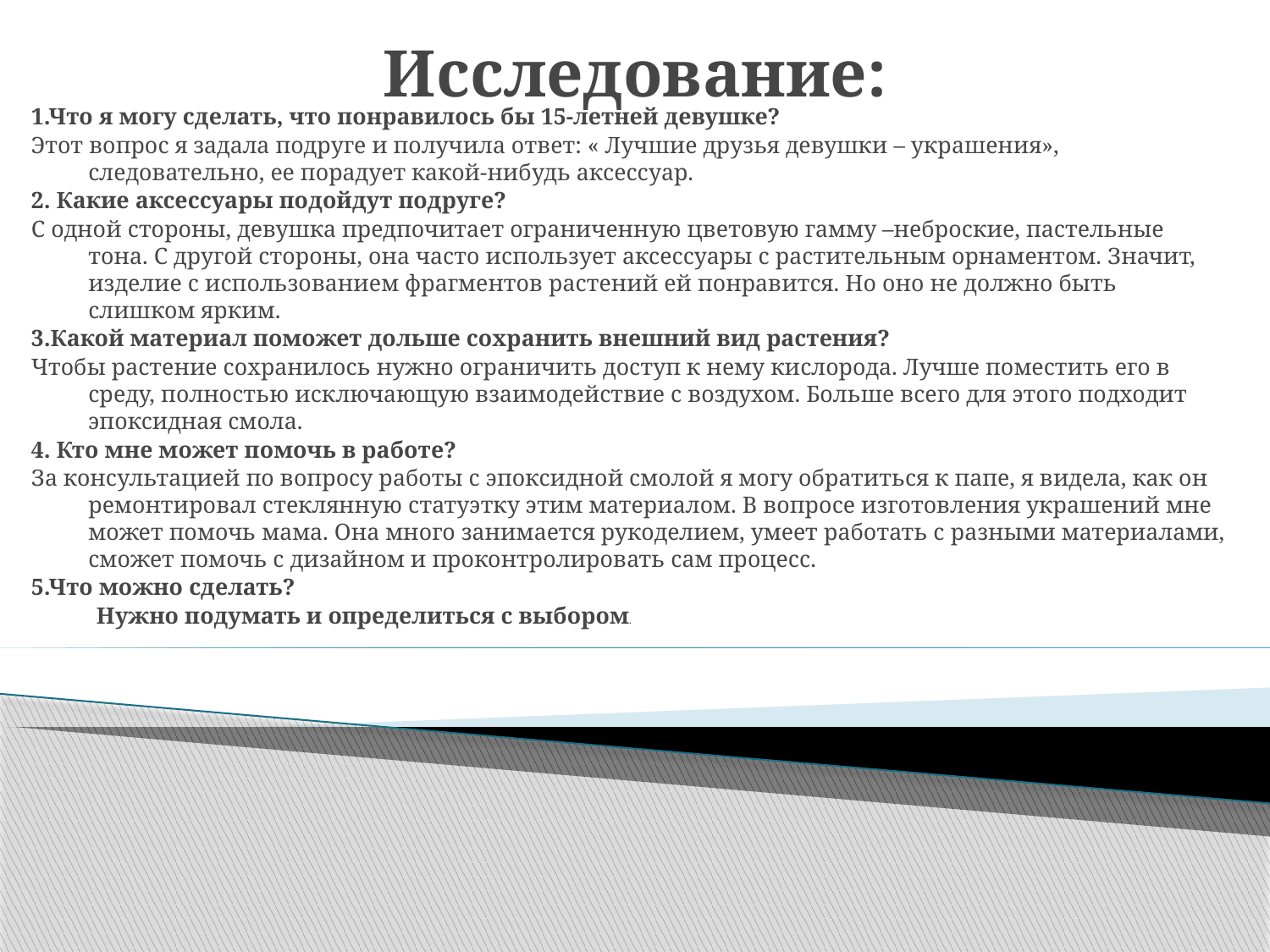

# Исследование:
1.Что я могу сделать, что понравилось бы 15-летней девушке?
Этот вопрос я задала подруге и получила ответ: « Лучшие друзья девушки – украшения», следовательно, ее порадует какой-нибудь аксессуар.
2. Какие аксессуары подойдут подруге?
С одной стороны, девушка предпочитает ограниченную цветовую гамму –неброские, пастельные тона. С другой стороны, она часто использует аксессуары с растительным орнаментом. Значит, изделие с использованием фрагментов растений ей понравится. Но оно не должно быть слишком ярким.
3.Какой материал поможет дольше сохранить внешний вид растения?
Чтобы растение сохранилось нужно ограничить доступ к нему кислорода. Лучше поместить его в среду, полностью исключающую взаимодействие с воздухом. Больше всего для этого подходит эпоксидная смола.
4. Кто мне может помочь в работе?
За консультацией по вопросу работы с эпоксидной смолой я могу обратиться к папе, я видела, как он ремонтировал стеклянную статуэтку этим материалом. В вопросе изготовления украшений мне может помочь мама. Она много занимается рукоделием, умеет работать с разными материалами, сможет помочь с дизайном и проконтролировать сам процесс.
5.Что можно сделать?
           Нужно подумать и определиться с выбором.